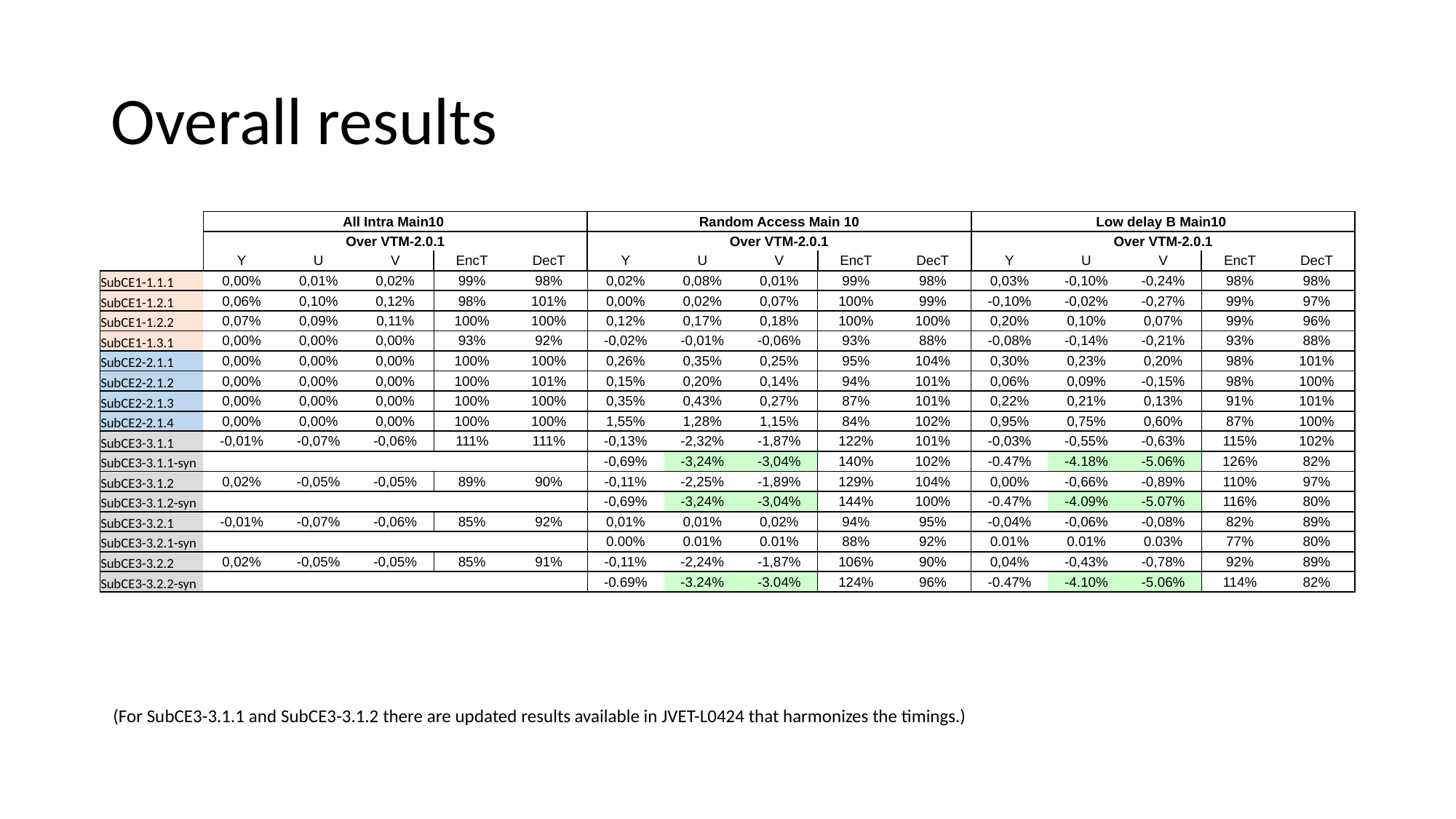

# Overall results
|  | All Intra Main10 |  |  |  |  | Random Access Main 10 |  |  |  |  | Low delay B Main10 |  |  |  |  |
| --- | --- | --- | --- | --- | --- | --- | --- | --- | --- | --- | --- | --- | --- | --- | --- |
|  | Over VTM-2.0.1 |  |  |  |  | Over VTM-2.0.1 |  |  |  |  | Over VTM-2.0.1 |  |  |  |  |
|  | Y | U | V | EncT | DecT | Y | U | V | EncT | DecT | Y | U | V | EncT | DecT |
| SubCE1-1.1.1 | 0,00% | 0,01% | 0,02% | 99% | 98% | 0,02% | 0,08% | 0,01% | 99% | 98% | 0,03% | -0,10% | -0,24% | 98% | 98% |
| SubCE1-1.2.1 | 0,06% | 0,10% | 0,12% | 98% | 101% | 0,00% | 0,02% | 0,07% | 100% | 99% | -0,10% | -0,02% | -0,27% | 99% | 97% |
| SubCE1-1.2.2 | 0,07% | 0,09% | 0,11% | 100% | 100% | 0,12% | 0,17% | 0,18% | 100% | 100% | 0,20% | 0,10% | 0,07% | 99% | 96% |
| SubCE1-1.3.1 | 0,00% | 0,00% | 0,00% | 93% | 92% | -0,02% | -0,01% | -0,06% | 93% | 88% | -0,08% | -0,14% | -0,21% | 93% | 88% |
| SubCE2-2.1.1 | 0,00% | 0,00% | 0,00% | 100% | 100% | 0,26% | 0,35% | 0,25% | 95% | 104% | 0,30% | 0,23% | 0,20% | 98% | 101% |
| SubCE2-2.1.2 | 0,00% | 0,00% | 0,00% | 100% | 101% | 0,15% | 0,20% | 0,14% | 94% | 101% | 0,06% | 0,09% | -0,15% | 98% | 100% |
| SubCE2-2.1.3 | 0,00% | 0,00% | 0,00% | 100% | 100% | 0,35% | 0,43% | 0,27% | 87% | 101% | 0,22% | 0,21% | 0,13% | 91% | 101% |
| SubCE2-2.1.4 | 0,00% | 0,00% | 0,00% | 100% | 100% | 1,55% | 1,28% | 1,15% | 84% | 102% | 0,95% | 0,75% | 0,60% | 87% | 100% |
| SubCE3-3.1.1 | -0,01% | -0,07% | -0,06% | 111% | 111% | -0,13% | -2,32% | -1,87% | 122% | 101% | -0,03% | -0,55% | -0,63% | 115% | 102% |
| SubCE3-3.1.1-syn |  |  |  |  |  | -0,69% | -3,24% | -3,04% | 140% | 102% | -0.47% | -4.18% | -5.06% | 126% | 82% |
| SubCE3-3.1.2 | 0,02% | -0,05% | -0,05% | 89% | 90% | -0,11% | -2,25% | -1,89% | 129% | 104% | 0,00% | -0,66% | -0,89% | 110% | 97% |
| SubCE3-3.1.2-syn |  |  |  |  |  | -0,69% | -3,24% | -3,04% | 144% | 100% | -0.47% | -4.09% | -5.07% | 116% | 80% |
| SubCE3-3.2.1 | -0,01% | -0,07% | -0,06% | 85% | 92% | 0,01% | 0,01% | 0,02% | 94% | 95% | -0,04% | -0,06% | -0,08% | 82% | 89% |
| SubCE3-3.2.1-syn |  |  |  |  |  | 0.00% | 0.01% | 0.01% | 88% | 92% | 0.01% | 0.01% | 0.03% | 77% | 80% |
| SubCE3-3.2.2 | 0,02% | -0,05% | -0,05% | 85% | 91% | -0,11% | -2,24% | -1,87% | 106% | 90% | 0,04% | -0,43% | -0,78% | 92% | 89% |
| SubCE3-3.2.2-syn |  |  |  |  |  | -0.69% | -3.24% | -3.04% | 124% | 96% | -0.47% | -4.10% | -5.06% | 114% | 82% |
(For SubCE3-3.1.1 and SubCE3-3.1.2 there are updated results available in JVET-L0424 that harmonizes the timings.)